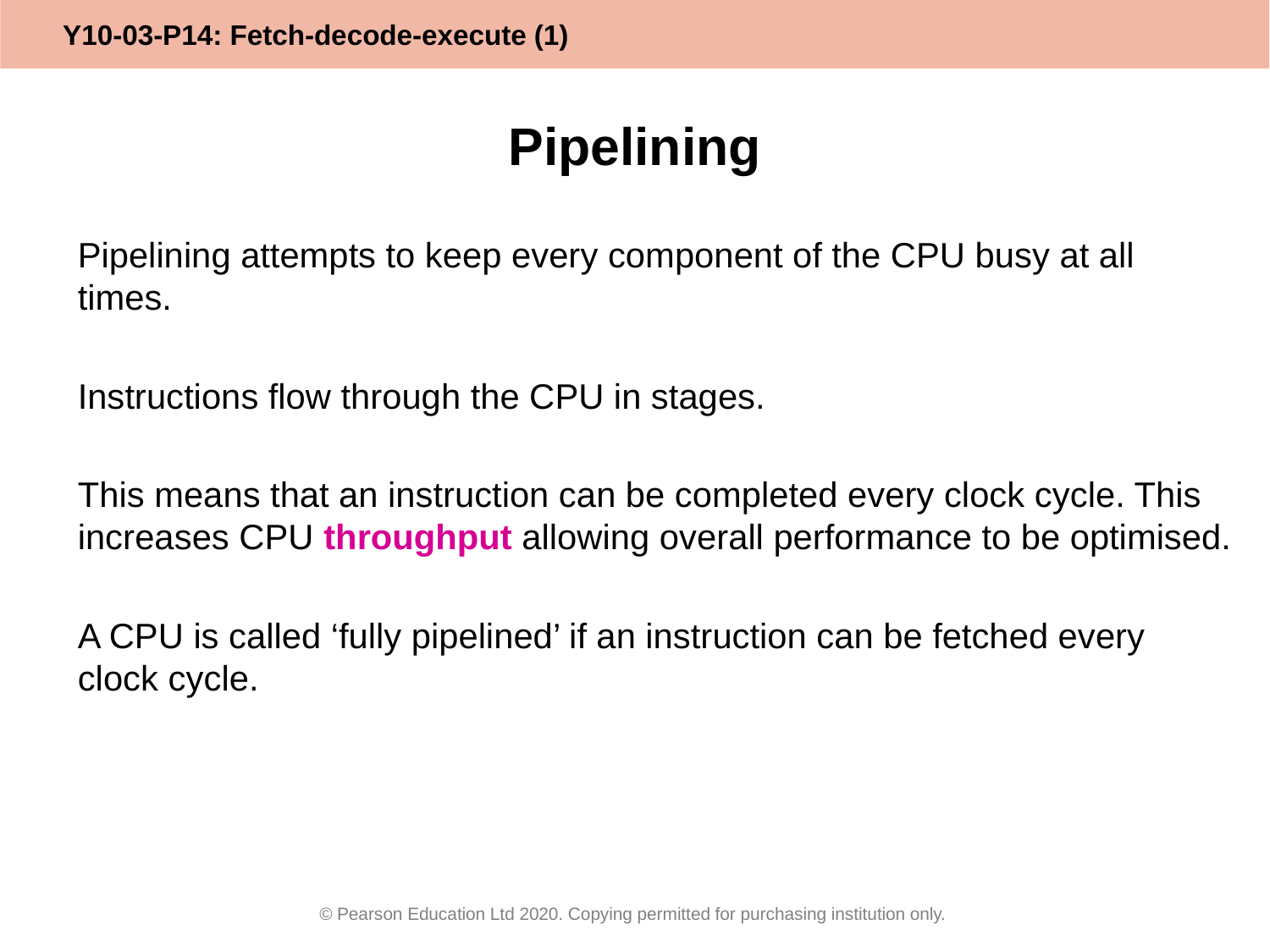

# Pipelining
Pipelining attempts to keep every component of the CPU busy at all times.

Instructions flow through the CPU in stages.

This means that an instruction can be completed every clock cycle. This increases CPU throughput allowing overall performance to be optimised.

A CPU is called ‘fully pipelined’ if an instruction can be fetched every clock cycle.

© Pearson Education Ltd 2020. Copying permitted for purchasing institution only.